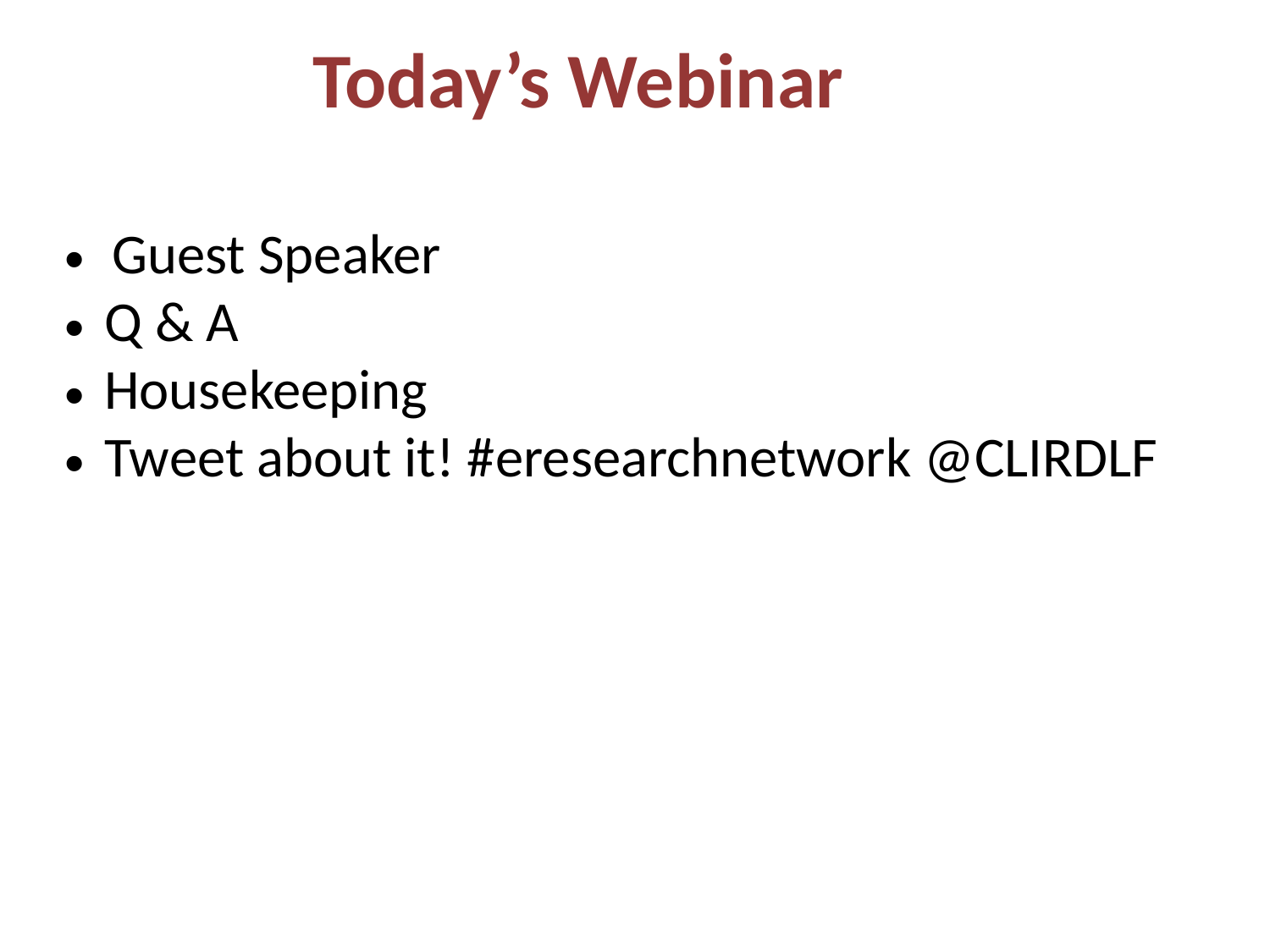

Today’s Webinar
Guest Speaker
Q & A
Housekeeping
Tweet about it! #eresearchnetwork @CLIRDLF